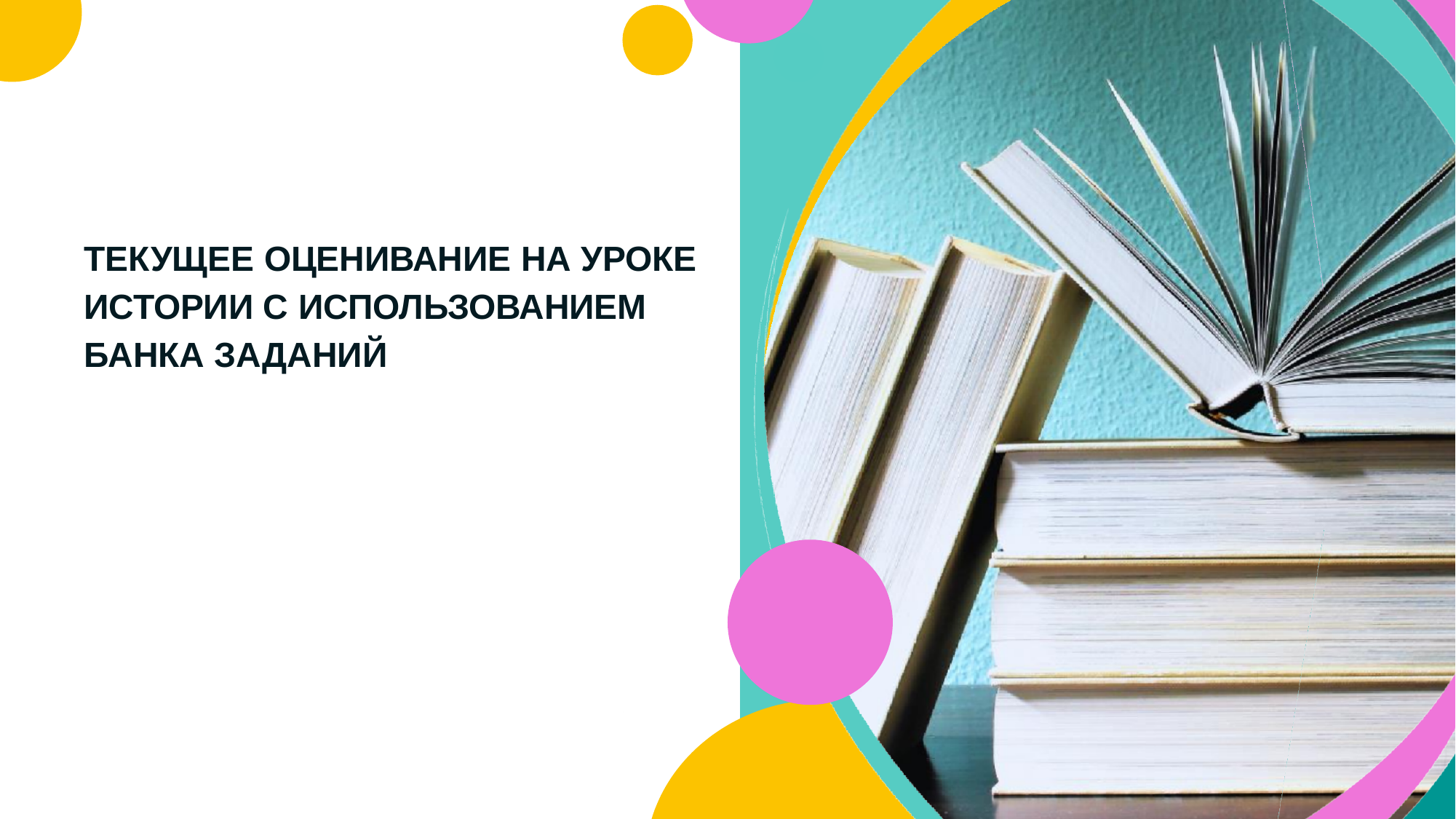

# ТЕКУЩЕЕ ОЦЕНИВАНИЕ НА УРОКЕ ИСТОРИИ С ИСПОЛЬЗОВАНИЕМ БАНКА ЗАДАНИЙ